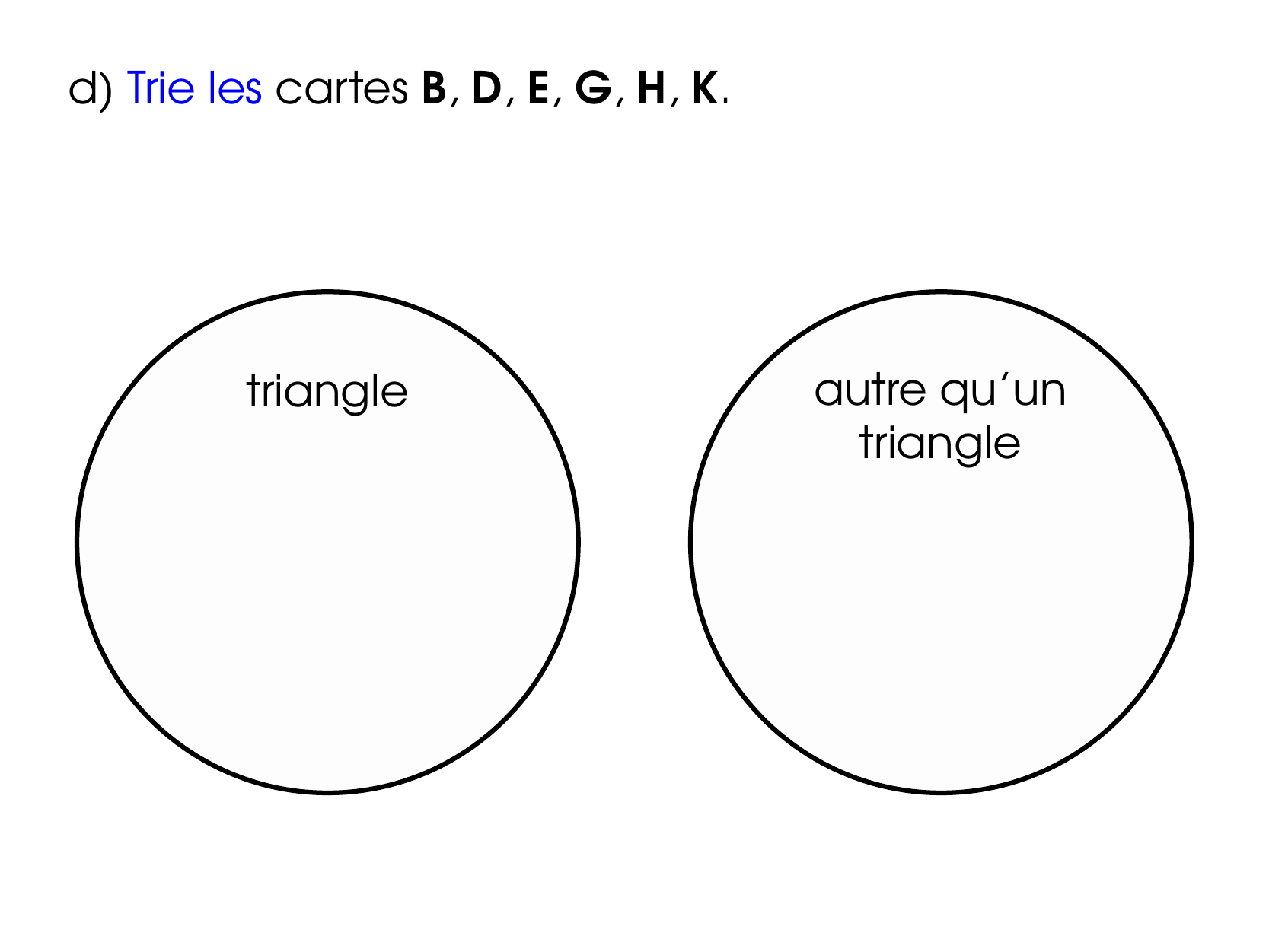

d) Trie les cartes B, D, E, G, H, K.

triangle

autre qu’un triangle